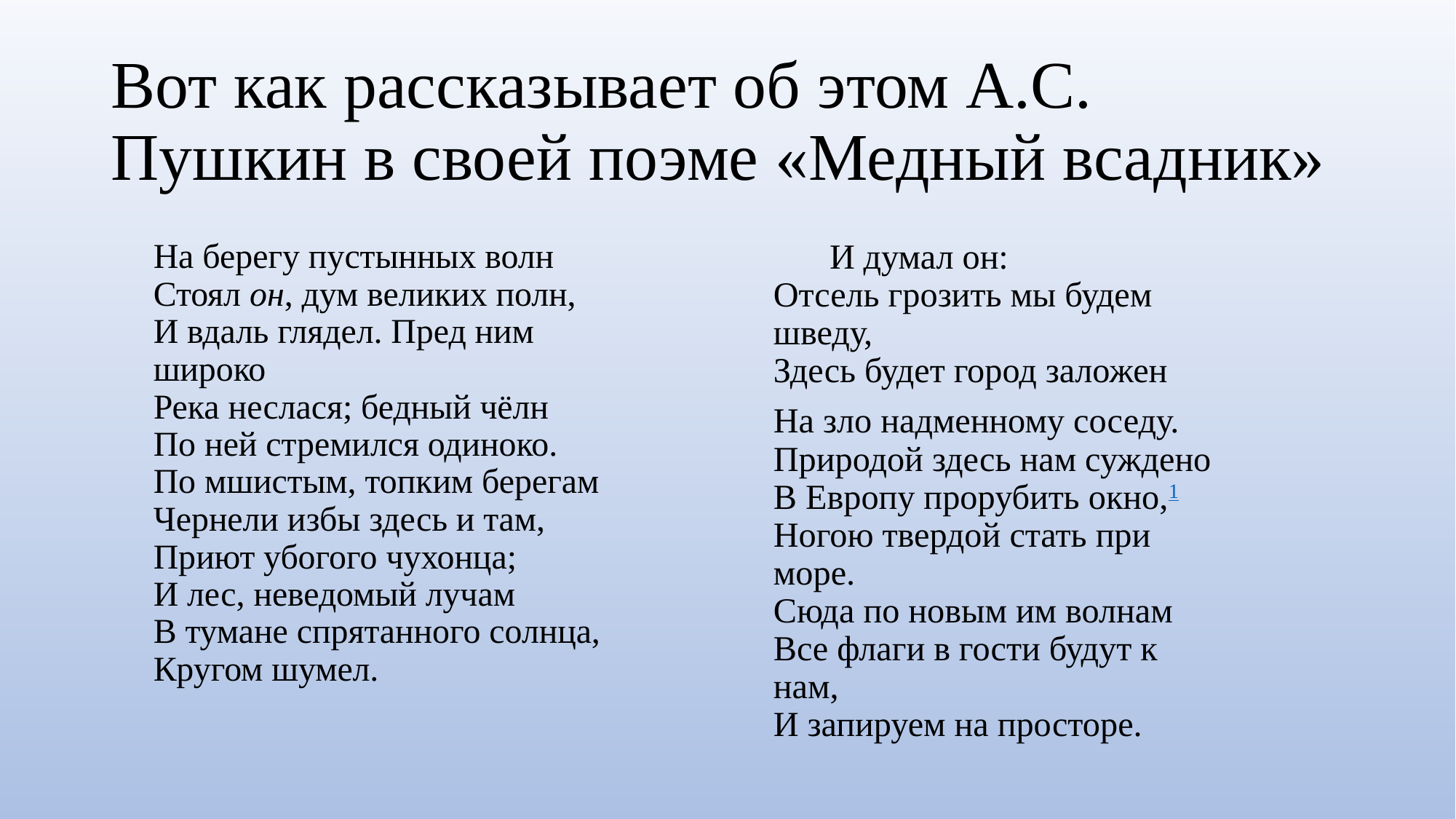

# Вот как рассказывает об этом А.С. Пушкин в своей поэме «Медный всадник»
На берегу пустынных волн
Стоял он, дум великих полн,
И вдаль глядел. Пред ним широко
Река неслася; бедный чёлн
По ней стремился одиноко.
По мшистым, топким берегам
Чернели избы здесь и там,
Приют убогого чухонца;
И лес, неведомый лучам
В тумане спрятанного солнца,
Кругом шумел.

       И думал он:
Отсель грозить мы будем шведу,
Здесь будет город заложен
На зло надменному соседу.
Природой здесь нам суждено
В Европу прорубить окно,1
Ногою твердой стать при море.
Сюда по новым им волнам
Все флаги в гости будут к нам,
И запируем на просторе.